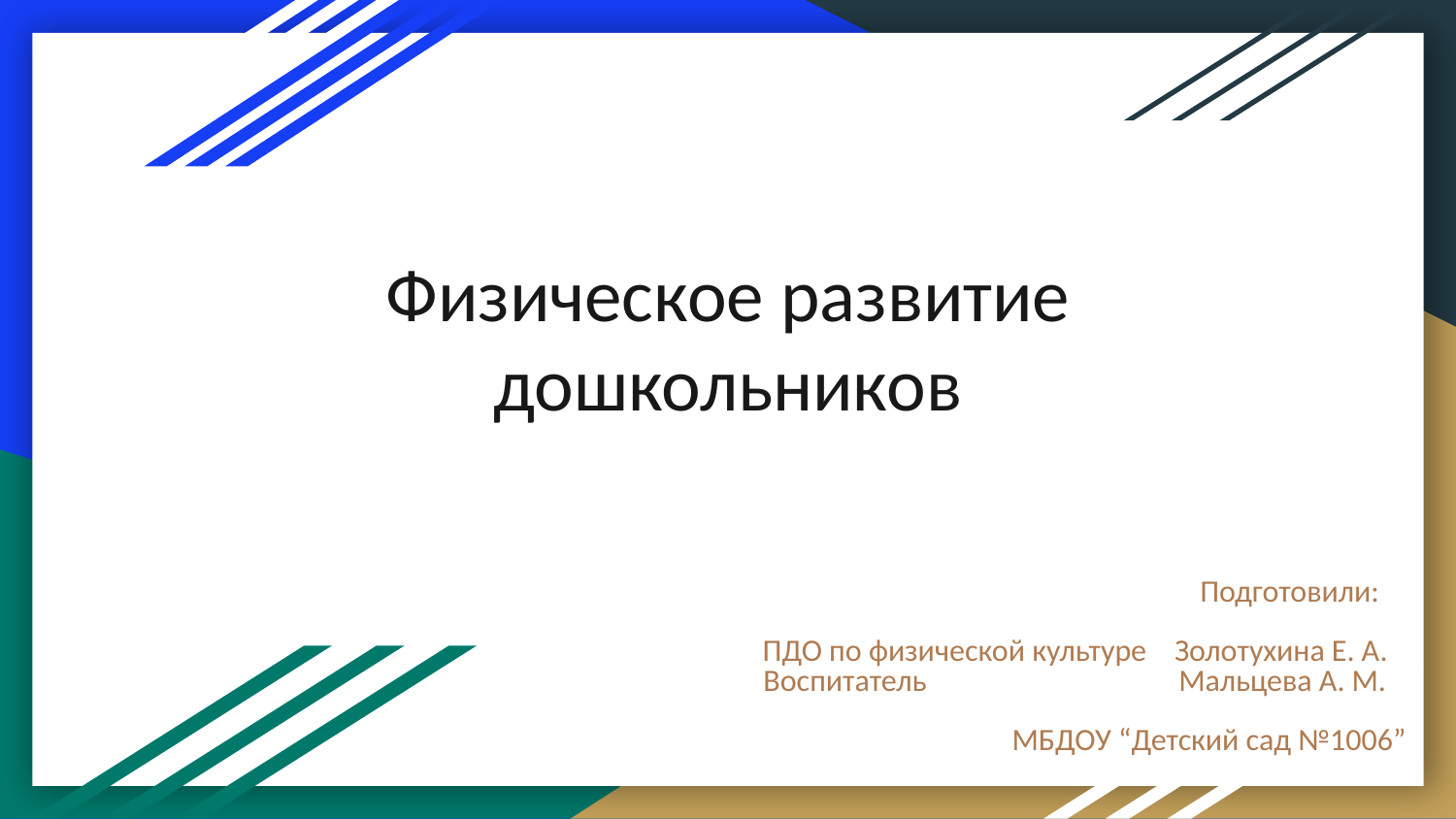

# Физическое развитие дошкольников
                                                                 Подготовили:

ПДО по физической культуре    Золотухина Е. А.
Воспитатель                                    Мальцева А. М.

                                      МБДОУ “Детский сад №1006”